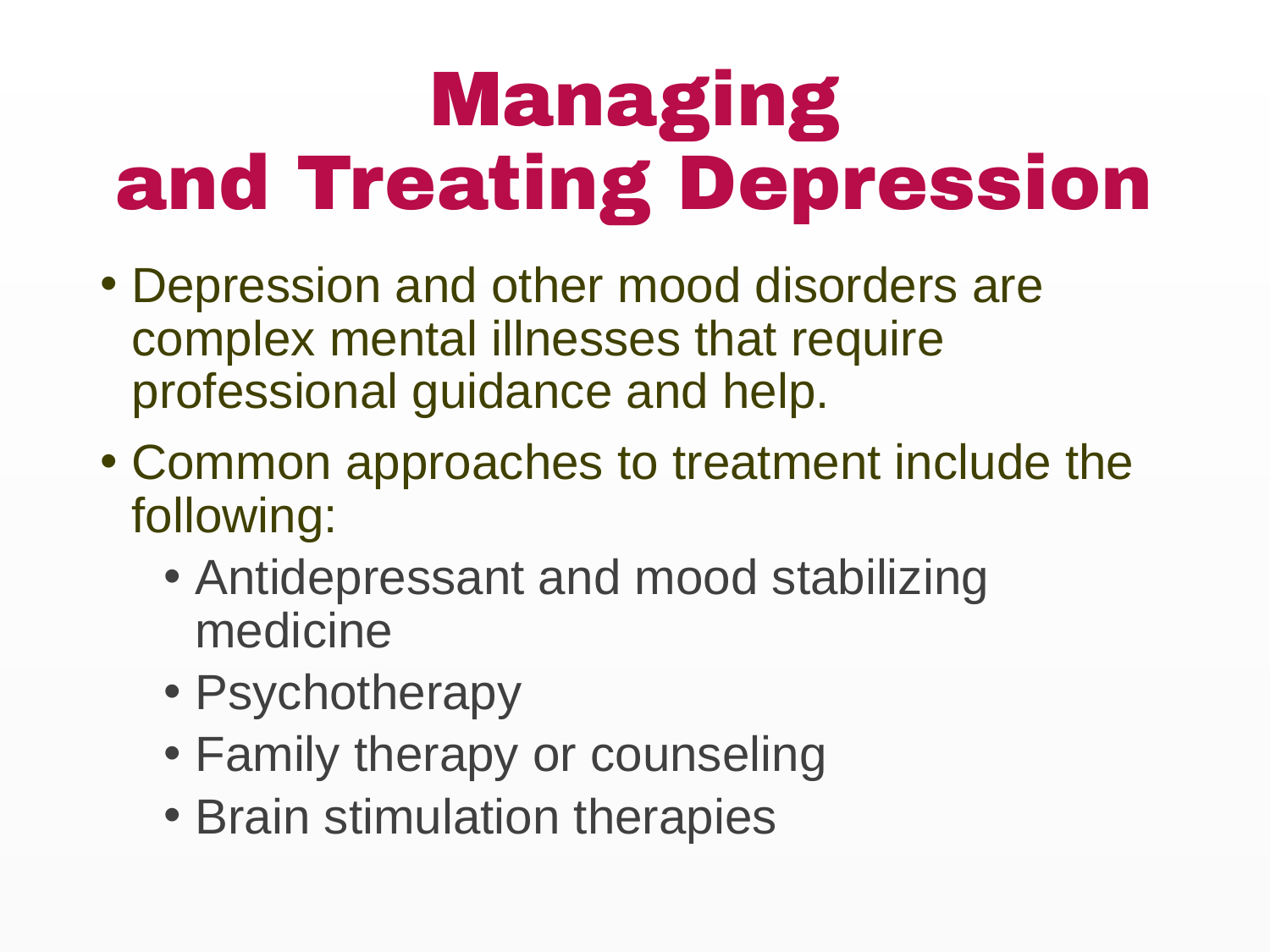

# Managing and Treating Depression
Depression and other mood disorders are complex mental illnesses that require professional guidance and help.
Common approaches to treatment include the following:
Antidepressant and mood stabilizing medicine
Psychotherapy
Family therapy or counseling
Brain stimulation therapies